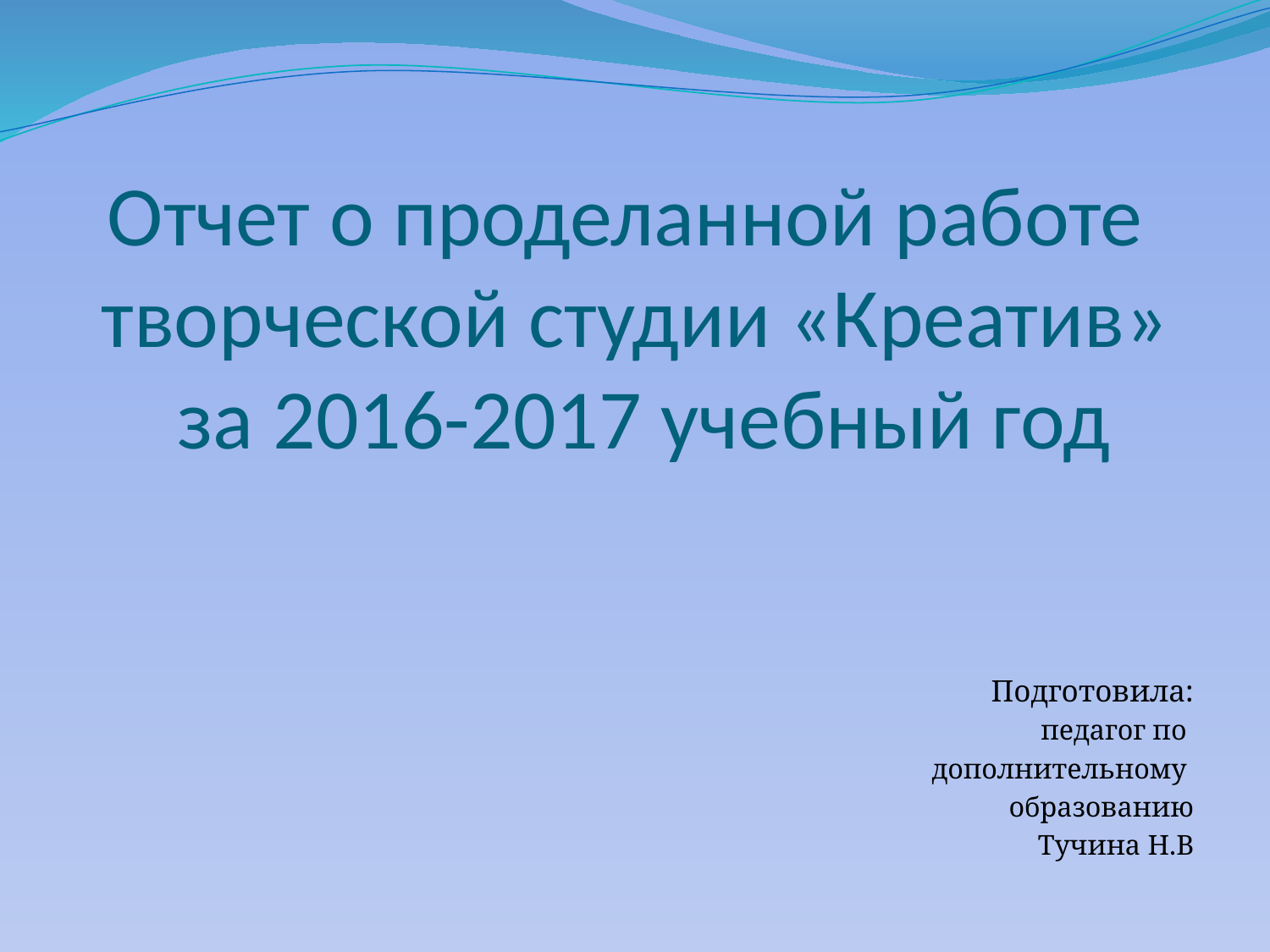

# Отчет о проделанной работе творческой студии «Креатив» за 2016-2017 учебный год

Подготовила:
педагог по
дополнительному
образованию
Тучина Н.В